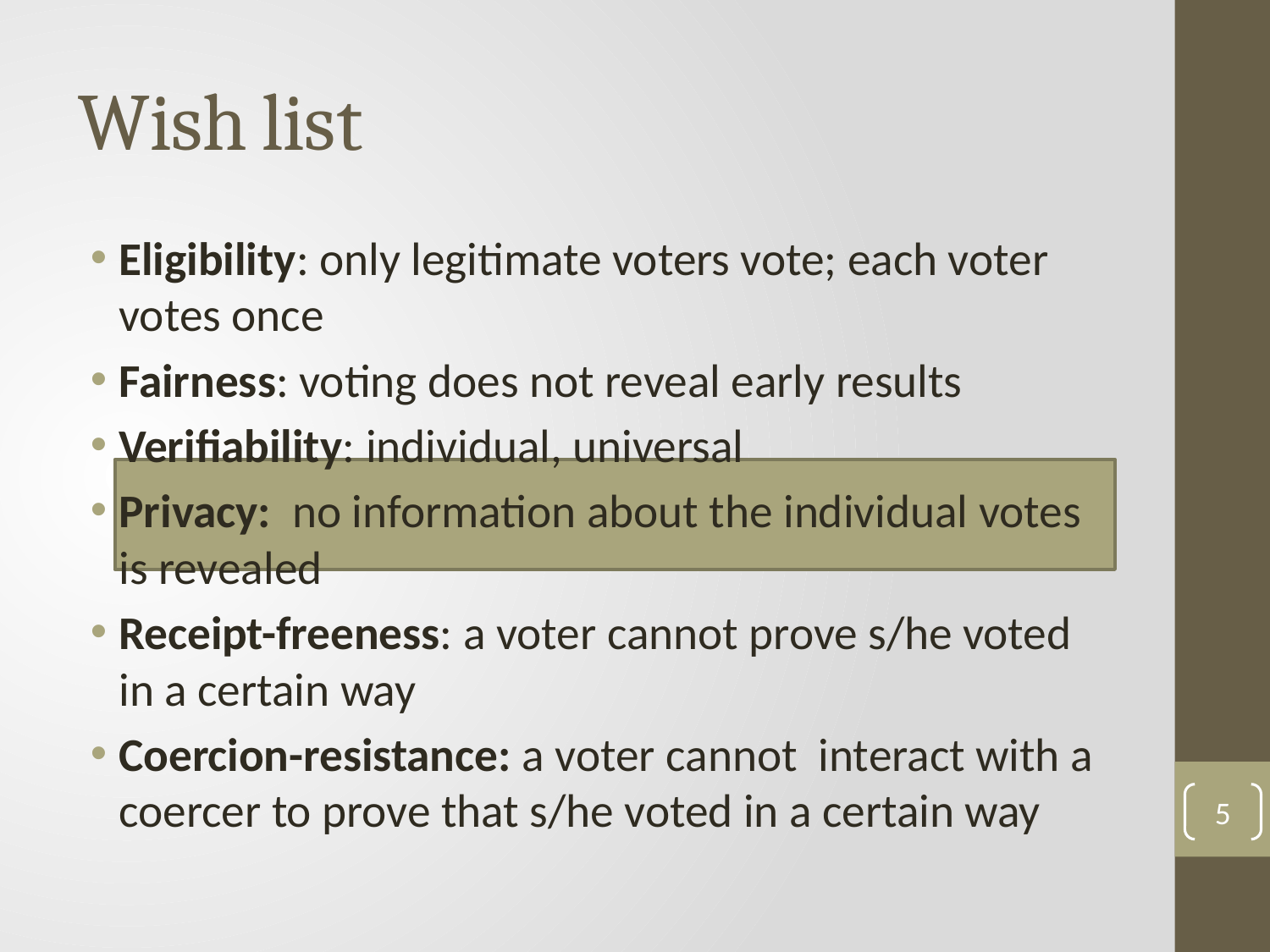

# Wish list
Eligibility: only legitimate voters vote; each voter votes once
Fairness: voting does not reveal early results
Verifiability: individual, universal
Privacy:  no information about the individual votes is revealed
Receipt-freeness: a voter cannot prove s/he voted in a certain way
Coercion-resistance: a voter cannot  interact with a coercer to prove that s/he voted in a certain way

5